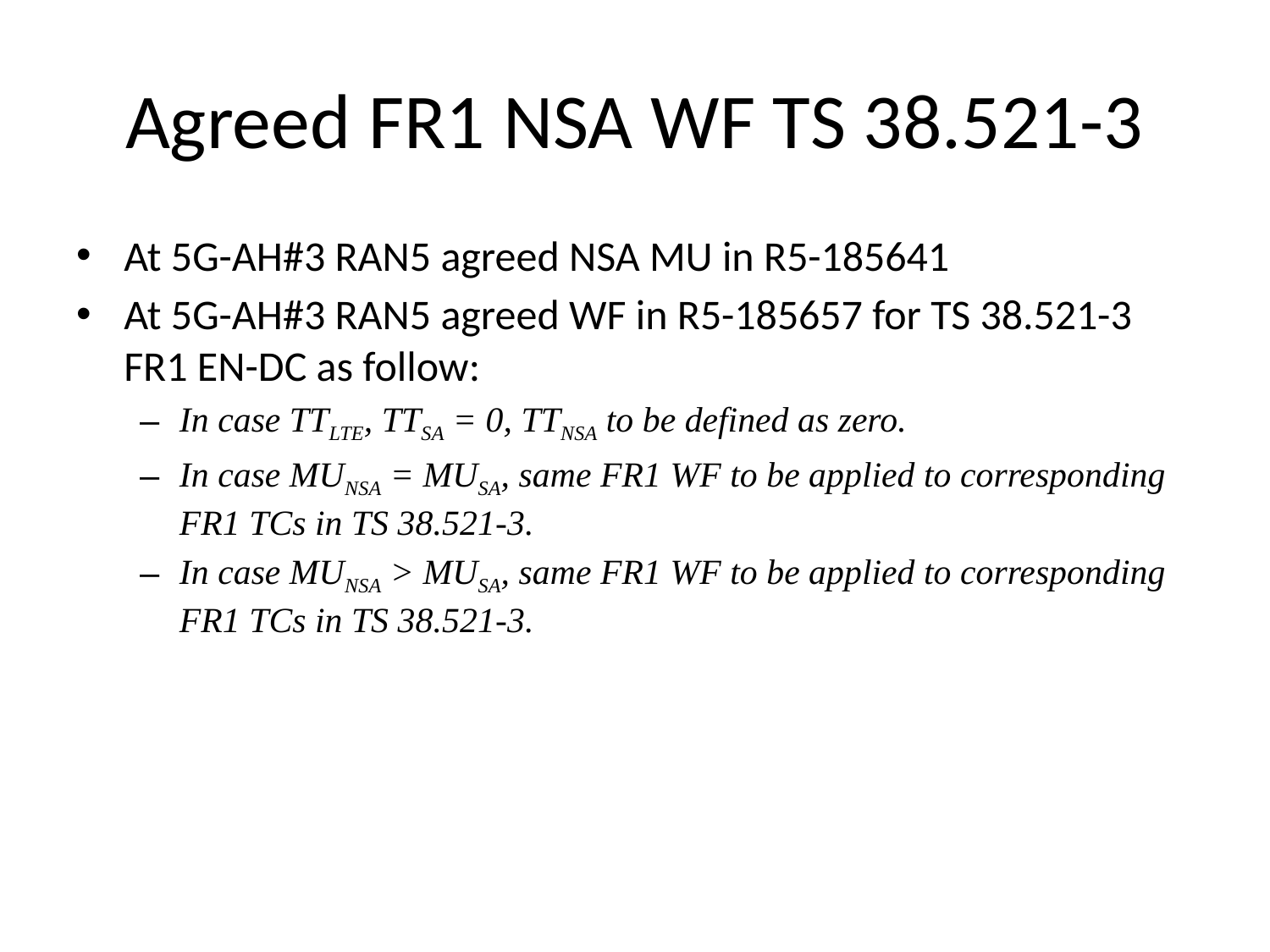

# Agreed FR1 NSA WF TS 38.521-3
At 5G-AH#3 RAN5 agreed NSA MU in R5-185641
At 5G-AH#3 RAN5 agreed WF in R5-185657 for TS 38.521-3 FR1 EN-DC as follow:
In case TTLTE, TTSA = 0, TTNSA to be defined as zero.
In case MUNSA = MUSA, same FR1 WF to be applied to corresponding FR1 TCs in TS 38.521-3.
In case MUNSA > MUSA, same FR1 WF to be applied to corresponding FR1 TCs in TS 38.521-3.